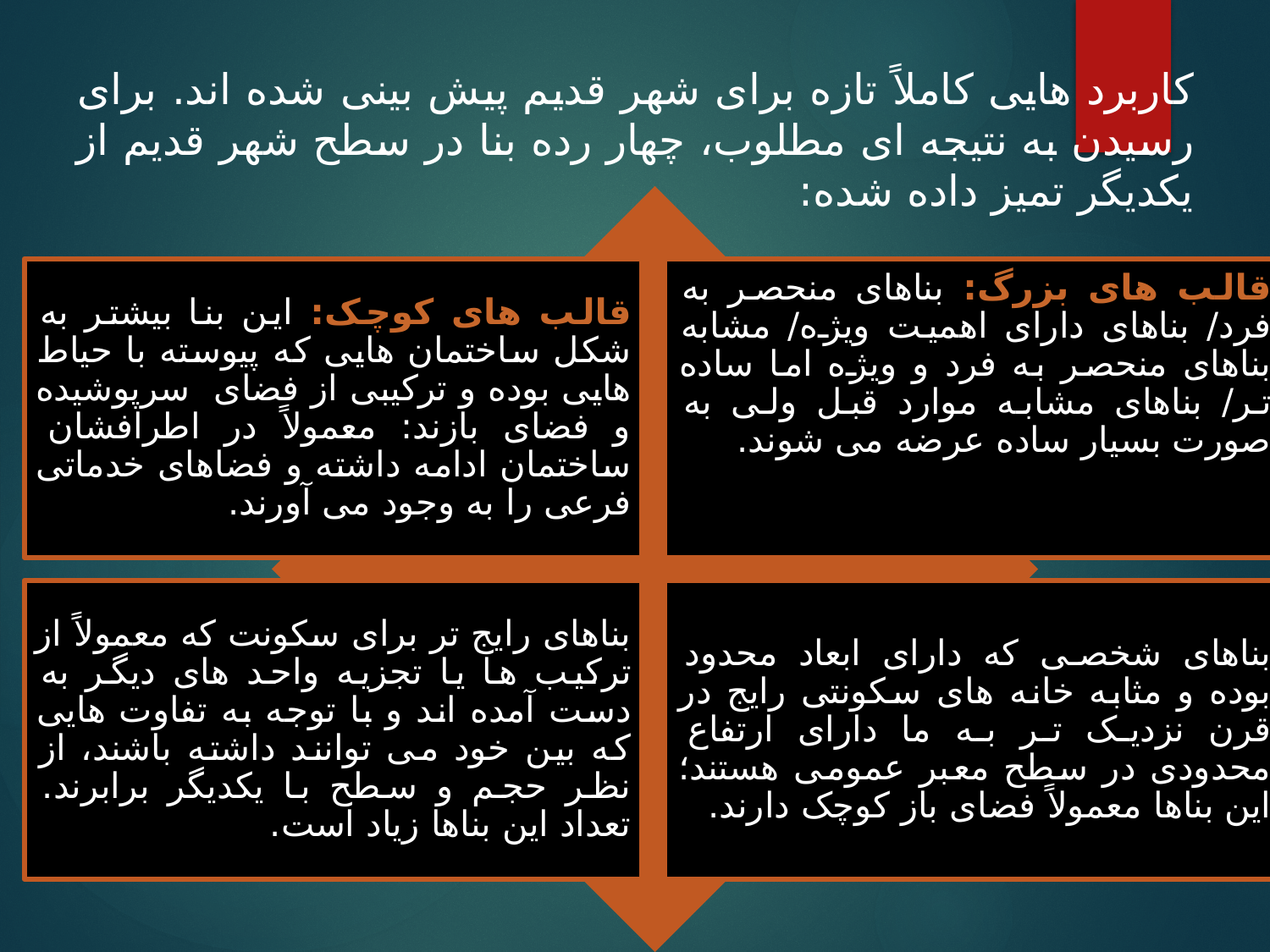

کاربرد هایی کاملاً تازه برای شهر قدیم پیش بینی شده اند. برای رسیدن به نتیجه ای مطلوب، چهار رده بنا در سطح شهر قدیم از یکدیگر تمیز داده شده:
قالب های کوچک: این بنا بیشتر به شکل ساختمان هایی که پیوسته با حیاط هایی بوده و ترکیبی از فضای  سرپوشیده و فضای بازند: معمولاً در اطرافشان ساختمان ادامه داشته و فضاهای خدماتی فرعی را به وجود می آورند.
قالب های بزرگ: بناهای منحصر به فرد/ بناهای دارای اهمیت ویژه/ مشابه بناهای منحصر به فرد و ویژه اما ساده تر/ بناهای مشابه موارد قبل ولی به صورت بسیار ساده عرضه می شوند.
بناهای رایج تر برای سکونت که معمولاً از ترکیب ها یا تجزیه واحد های دیگر به دست آمده اند و با توجه به تفاوت هایی که بین خود می توانند داشته باشند، از نظر حجم و سطح با یکدیگر برابرند. تعداد این بناها زیاد است.
بناهای شخصی که دارای ابعاد محدود بوده و مثابه خانه های سکونتی رایج در قرن نزدیک تر به ما دارای ارتفاع محدودی در سطح معبر عمومی هستند؛ این بناها معمولاً فضای باز کوچک دارند.